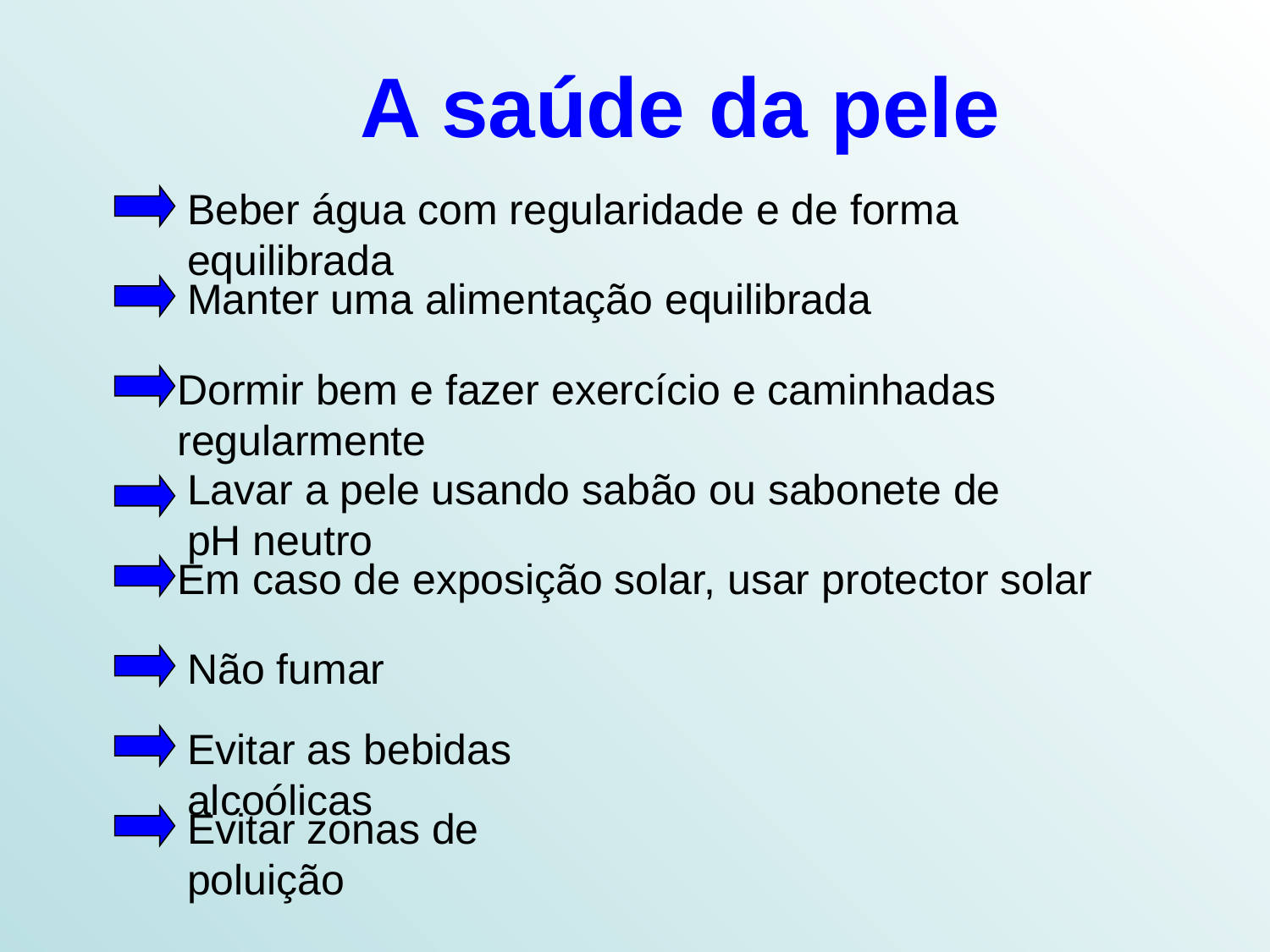

A saúde da pele
Beber água com regularidade e de forma equilibrada

Manter uma alimentação equilibrada

Dormir bem e fazer exercício e caminhadas regularmente

Lavar a pele usando sabão ou sabonete de pH neutro

Em caso de exposição solar, usar protector solar

Não fumar

Evitar as bebidas alcoólicas

Evitar zonas de poluição